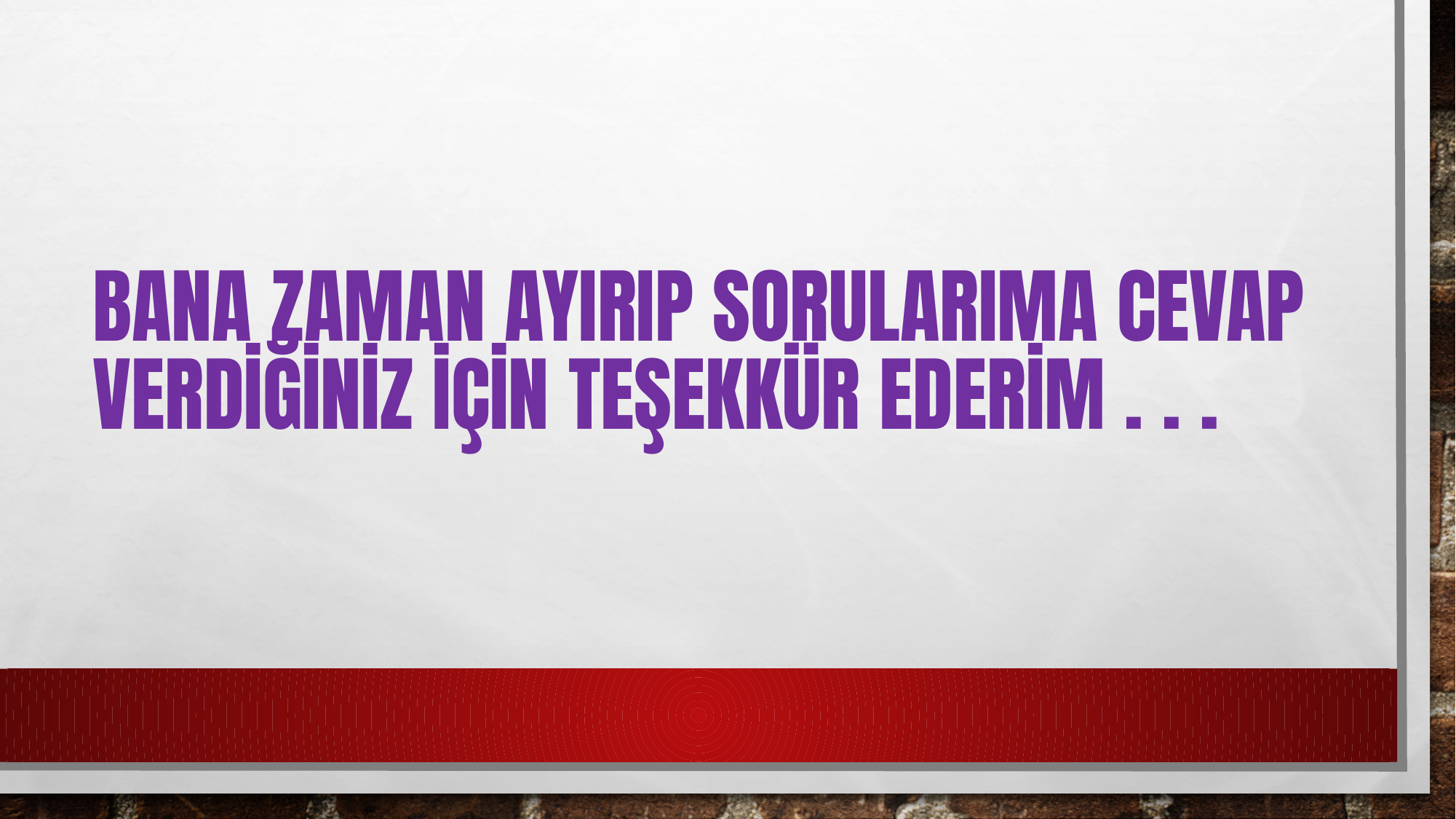

# BANA ZAMAN AYIRIP SORULARIMA CEVAP VERDİĞİNİZ İÇİN TEŞEKKÜR EDERİM . . .